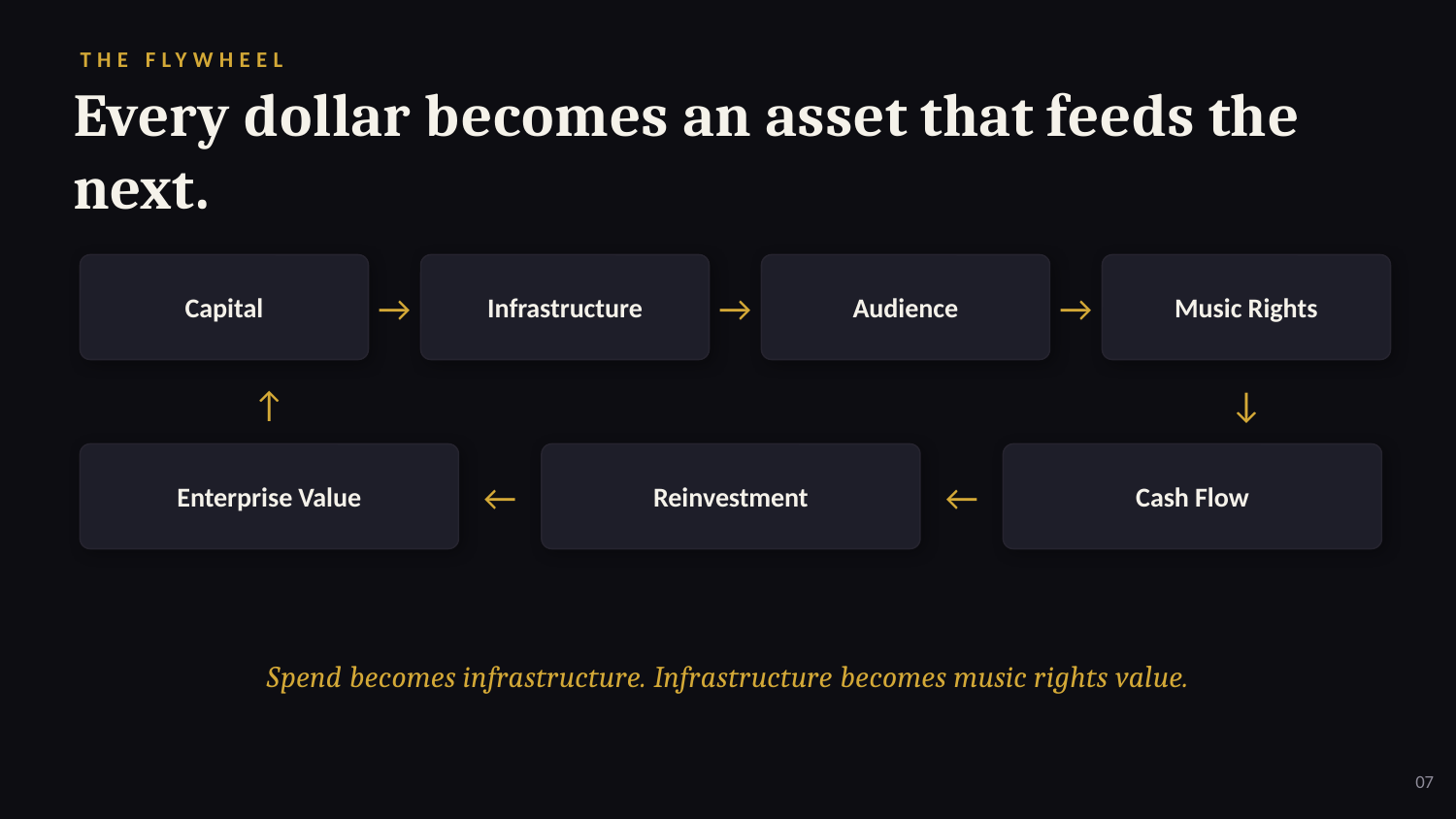

THE FLYWHEEL
Every dollar becomes an asset that feeds the next.

Capital
→

Infrastructure
→

Audience
→

Music Rights
↑
↓

Enterprise Value
←

Reinvestment
←

Cash Flow
Spend becomes infrastructure. Infrastructure becomes music rights value.
07